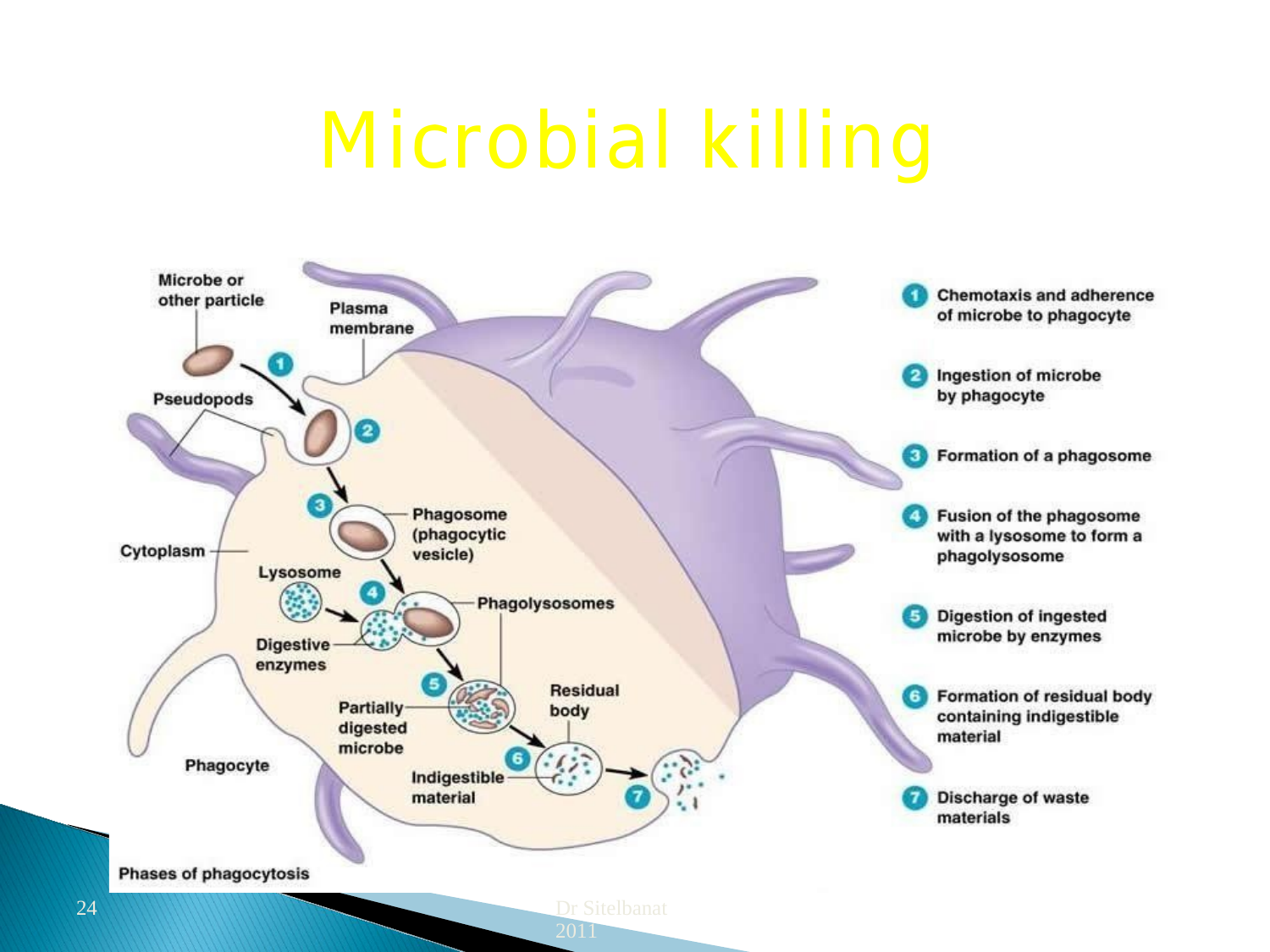

# Microbial killing

24
Dr Sitelbanat 2011